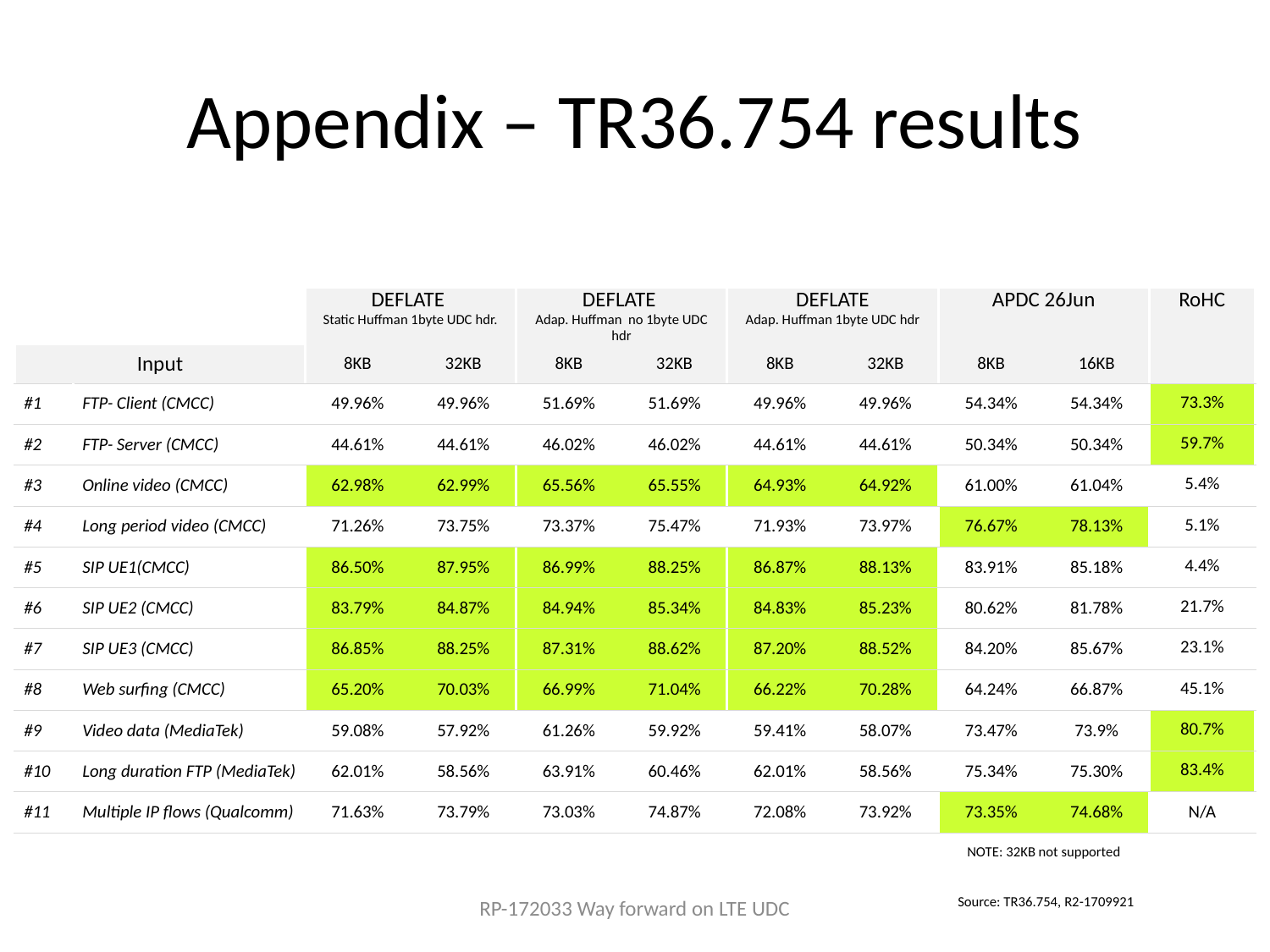

# Appendix – TR36.754 results
|  |  | DEFLATE Static Huffman 1byte UDC hdr. |  | DEFLATE Adap. Huffman no 1byte UDC hdr |  | DEFLATE Adap. Huffman 1byte UDC hdr |  | APDC 26Jun |  | RoHC |
| --- | --- | --- | --- | --- | --- | --- | --- | --- | --- | --- |
| Input |  | 8KB | 32KB | 8KB | 32KB | 8KB | 32KB | 8KB | 16KB |  |
| #1 | FTP- Client (CMCC) | 49.96% | 49.96% | 51.69% | 51.69% | 49.96% | 49.96% | 54.34% | 54.34% | 73.3% |
| #2 | FTP- Server (CMCC) | 44.61% | 44.61% | 46.02% | 46.02% | 44.61% | 44.61% | 50.34% | 50.34% | 59.7% |
| #3 | Online video (CMCC) | 62.98% | 62.99% | 65.56% | 65.55% | 64.93% | 64.92% | 61.00% | 61.04% | 5.4% |
| #4 | Long period video (CMCC) | 71.26% | 73.75% | 73.37% | 75.47% | 71.93% | 73.97% | 76.67% | 78.13% | 5.1% |
| #5 | SIP UE1(CMCC) | 86.50% | 87.95% | 86.99% | 88.25% | 86.87% | 88.13% | 83.91% | 85.18% | 4.4% |
| #6 | SIP UE2 (CMCC) | 83.79% | 84.87% | 84.94% | 85.34% | 84.83% | 85.23% | 80.62% | 81.78% | 21.7% |
| #7 | SIP UE3 (CMCC) | 86.85% | 88.25% | 87.31% | 88.62% | 87.20% | 88.52% | 84.20% | 85.67% | 23.1% |
| #8 | Web surfing (CMCC) | 65.20% | 70.03% | 66.99% | 71.04% | 66.22% | 70.28% | 64.24% | 66.87% | 45.1% |
| #9 | Video data (MediaTek) | 59.08% | 57.92% | 61.26% | 59.92% | 59.41% | 58.07% | 73.47% | 73.9% | 80.7% |
| #10 | Long duration FTP (MediaTek) | 62.01% | 58.56% | 63.91% | 60.46% | 62.01% | 58.56% | 75.34% | 75.30% | 83.4% |
| #11 | Multiple IP flows (Qualcomm) | 71.63% | 73.79% | 73.03% | 74.87% | 72.08% | 73.92% | 73.35% | 74.68% | N/A |
|  |  |  |  |  |  |  |  | NOTE: 32KB not supported |  |  |
Source: TR36.754, R2-1709921
RP-172033 Way forward on LTE UDC